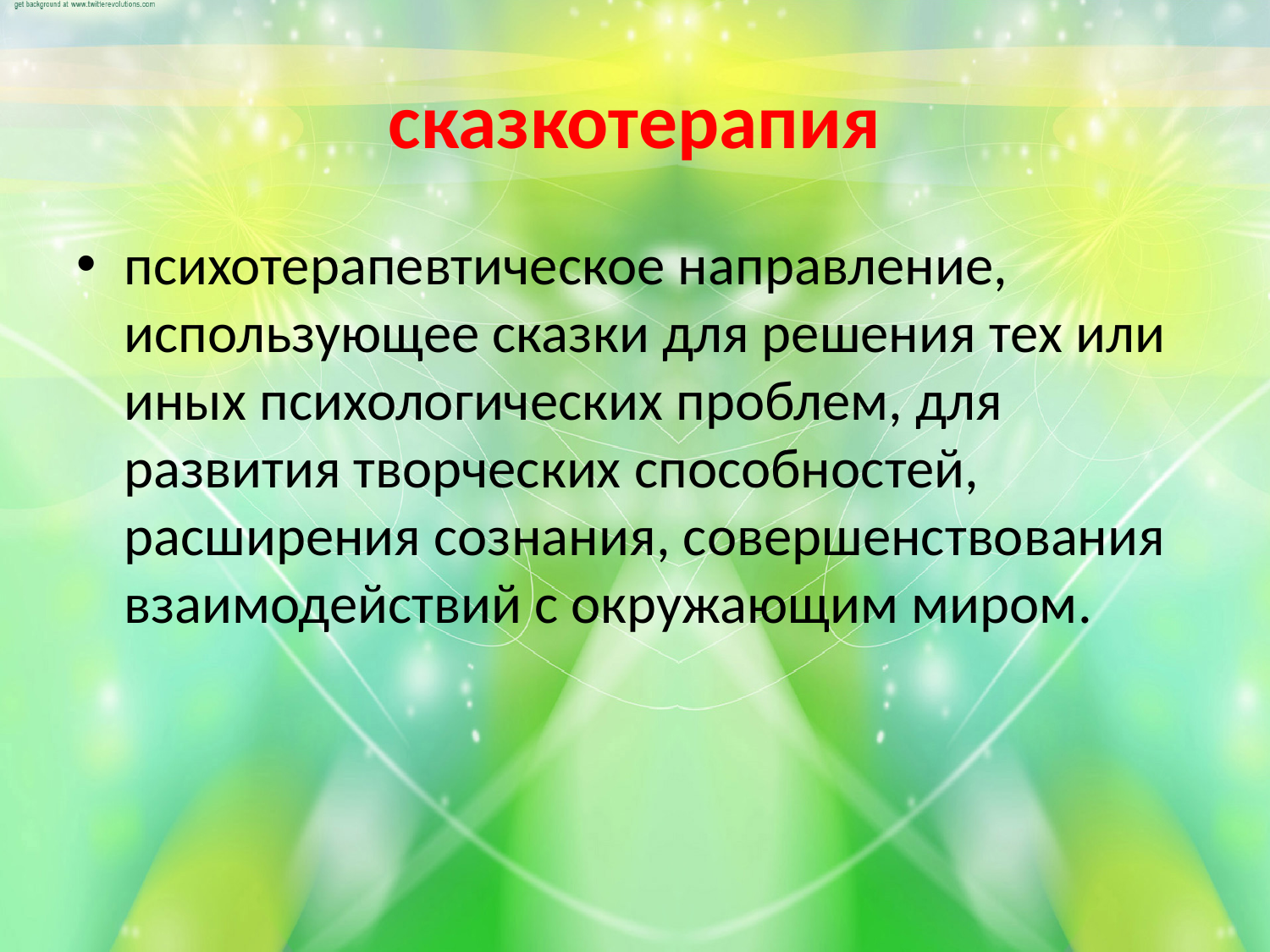

# сказкотерапия
психотерапевтическое направление, использующее сказки для решения тех или иных психологических проблем, для развития творческих способностей, расширения сознания, совершенствования взаимодействий с окружающим миром.